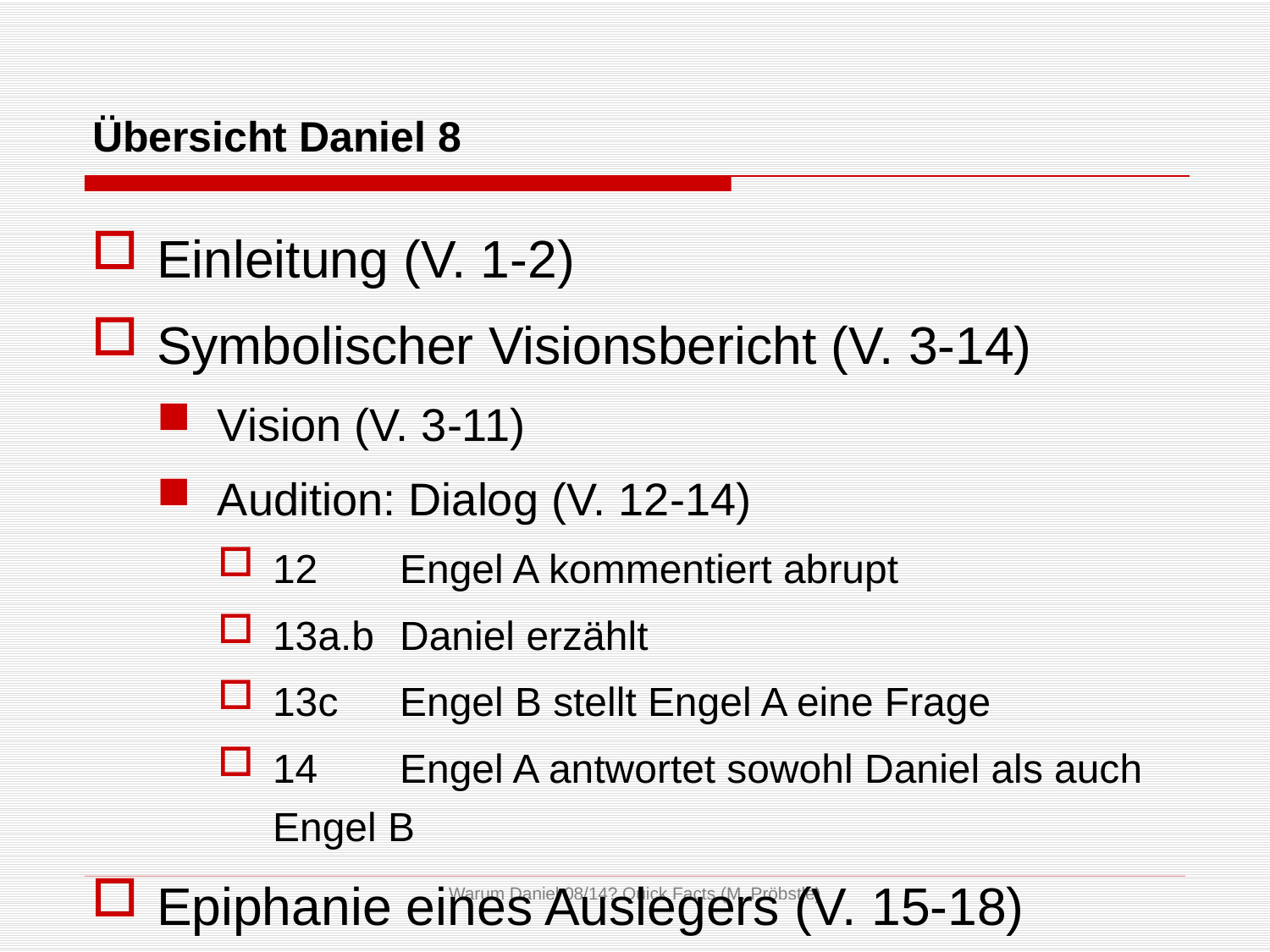

# Übersicht Daniel 8
Einleitung (V. 1-2)
Symbolischer Visionsbericht (V. 3-14)
Vision (V. 3-11)
Audition: Dialog (V. 12-14)
12	Engel A kommentiert abrupt
13a.b	Daniel erzählt
13c	Engel B stellt Engel A eine Frage
14	Engel A antwortet sowohl Daniel als auch Engel B
Epiphanie eines Auslegers (V. 15-18)
Interpretation (V. 19-26)
Schluss (V. 27)
Warum Daniel 08/14? Quick Facts (M. Pröbstle)